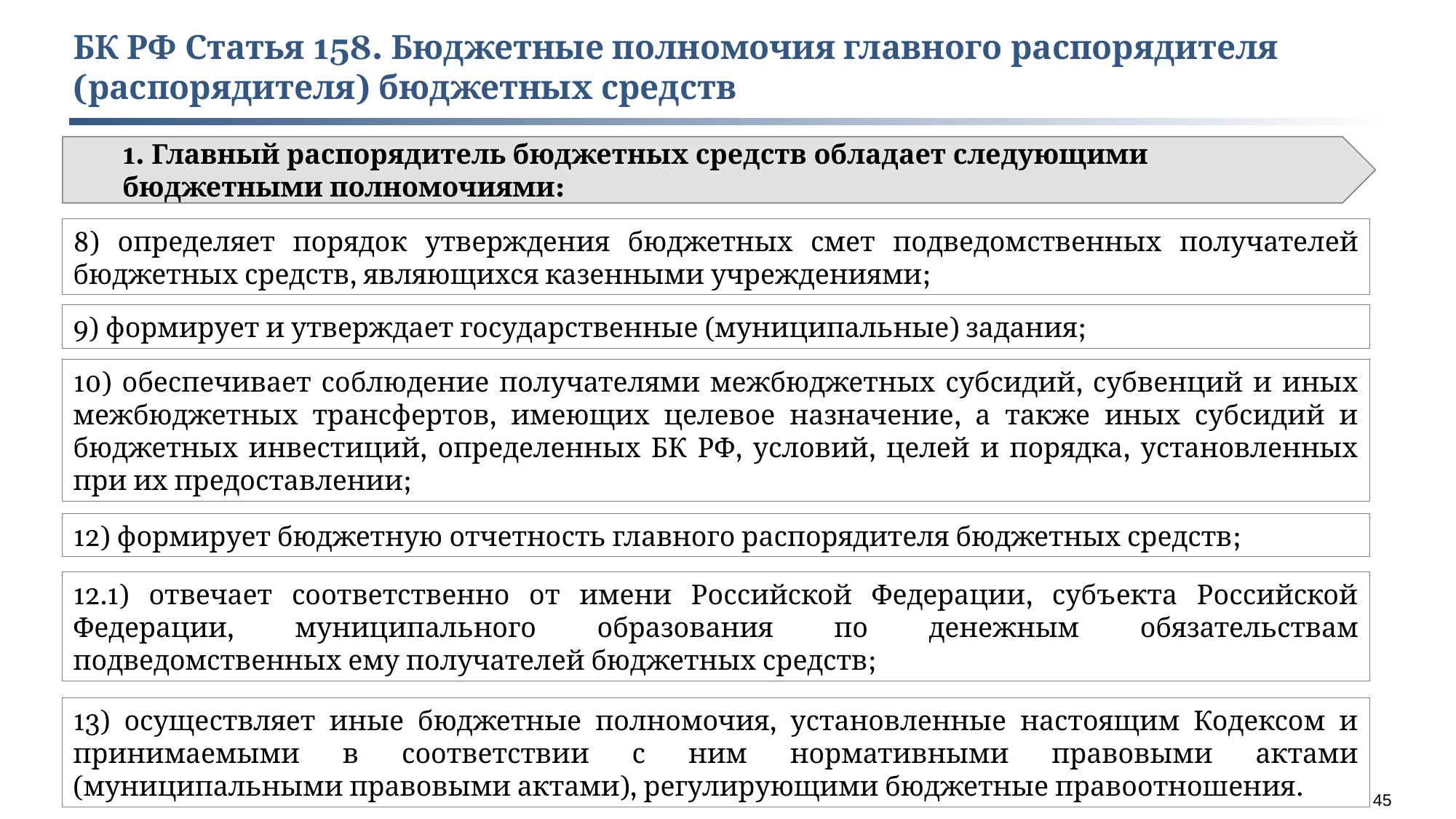

БК РФ Статья 158. Бюджетные полномочия главного распорядителя (распорядителя) бюджетных средств
1. Главный распорядитель бюджетных средств обладает следующими бюджетными полномочиями:
8) определяет порядок утверждения бюджетных смет подведомственных получателей бюджетных средств, являющихся казенными учреждениями;
9) формирует и утверждает государственные (муниципальные) задания;
10) обеспечивает соблюдение получателями межбюджетных субсидий, субвенций и иных межбюджетных трансфертов, имеющих целевое назначение, а также иных субсидий и бюджетных инвестиций, определенных БК РФ, условий, целей и порядка, установленных при их предоставлении;
12) формирует бюджетную отчетность главного распорядителя бюджетных средств;
12.1) отвечает соответственно от имени Российской Федерации, субъекта Российской Федерации, муниципального образования по денежным обязательствам подведомственных ему получателей бюджетных средств;
13) осуществляет иные бюджетные полномочия, установленные настоящим Кодексом и принимаемыми в соответствии с ним нормативными правовыми актами (муниципальными правовыми актами), регулирующими бюджетные правоотношения.